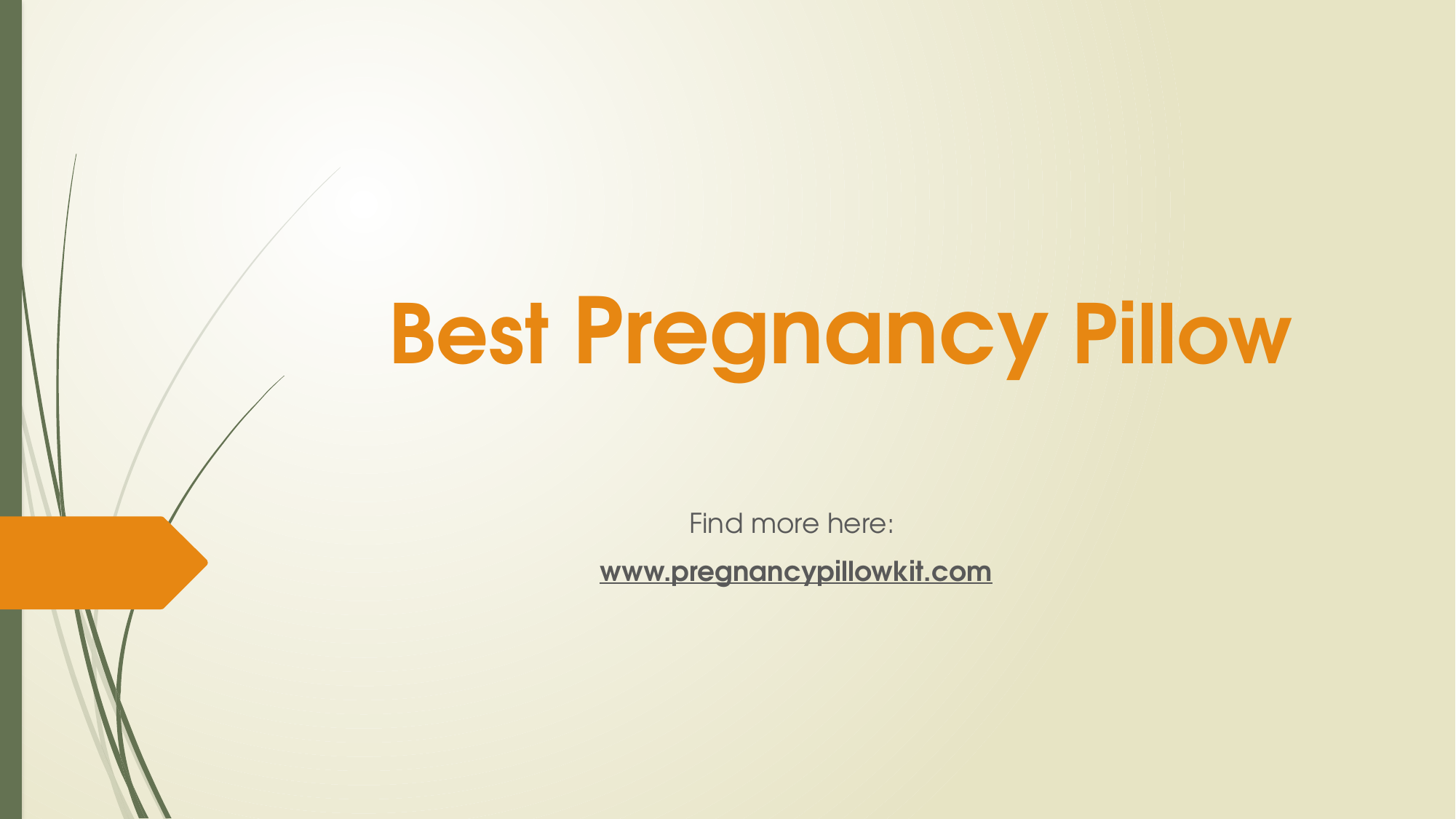

# Best Pregnancy Pillow
Find more here:
www.pregnancypillowkit.com